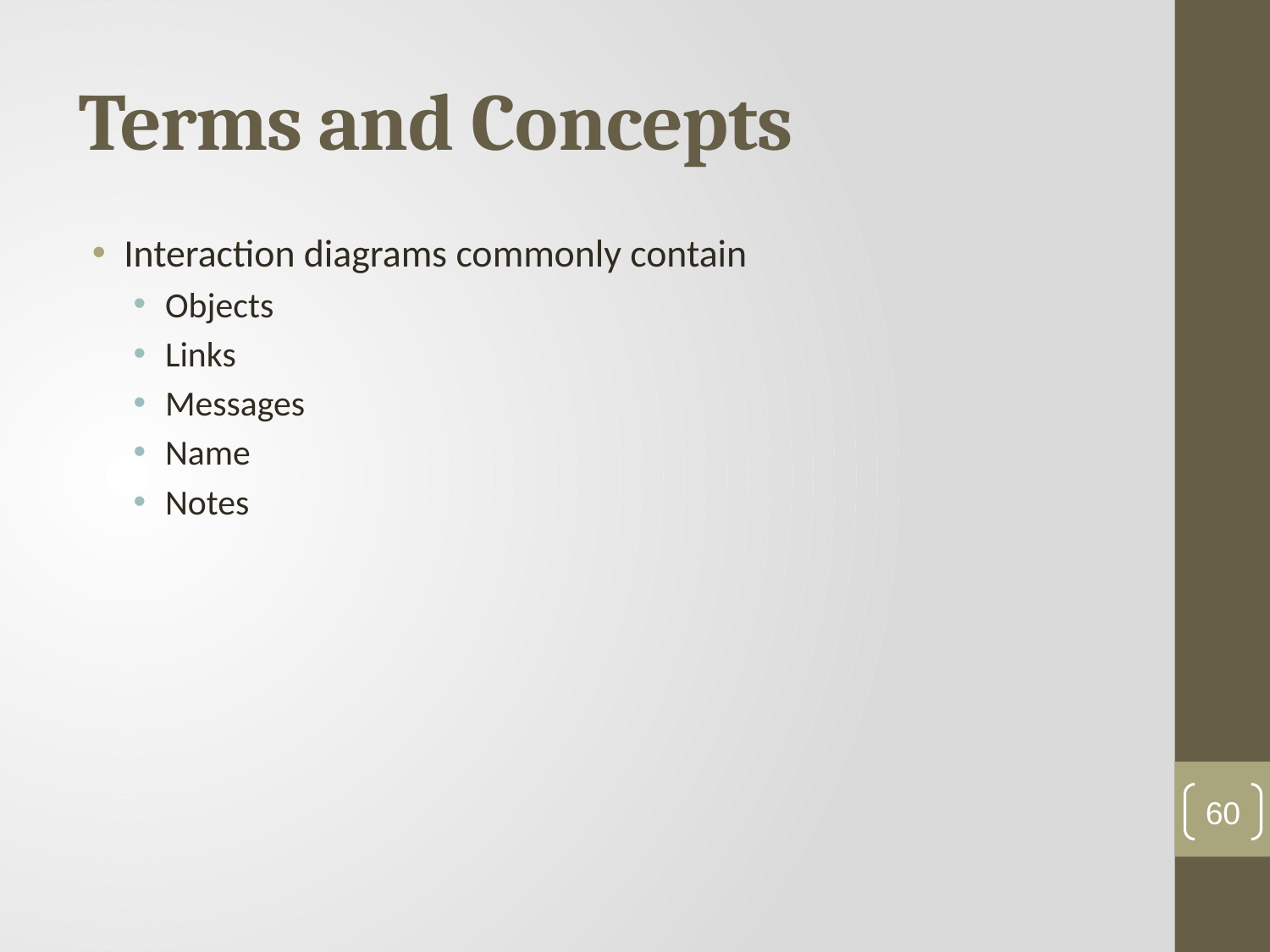

# Terms and Concepts
Interaction diagrams commonly contain
Objects
Links
Messages
Name
Notes

60